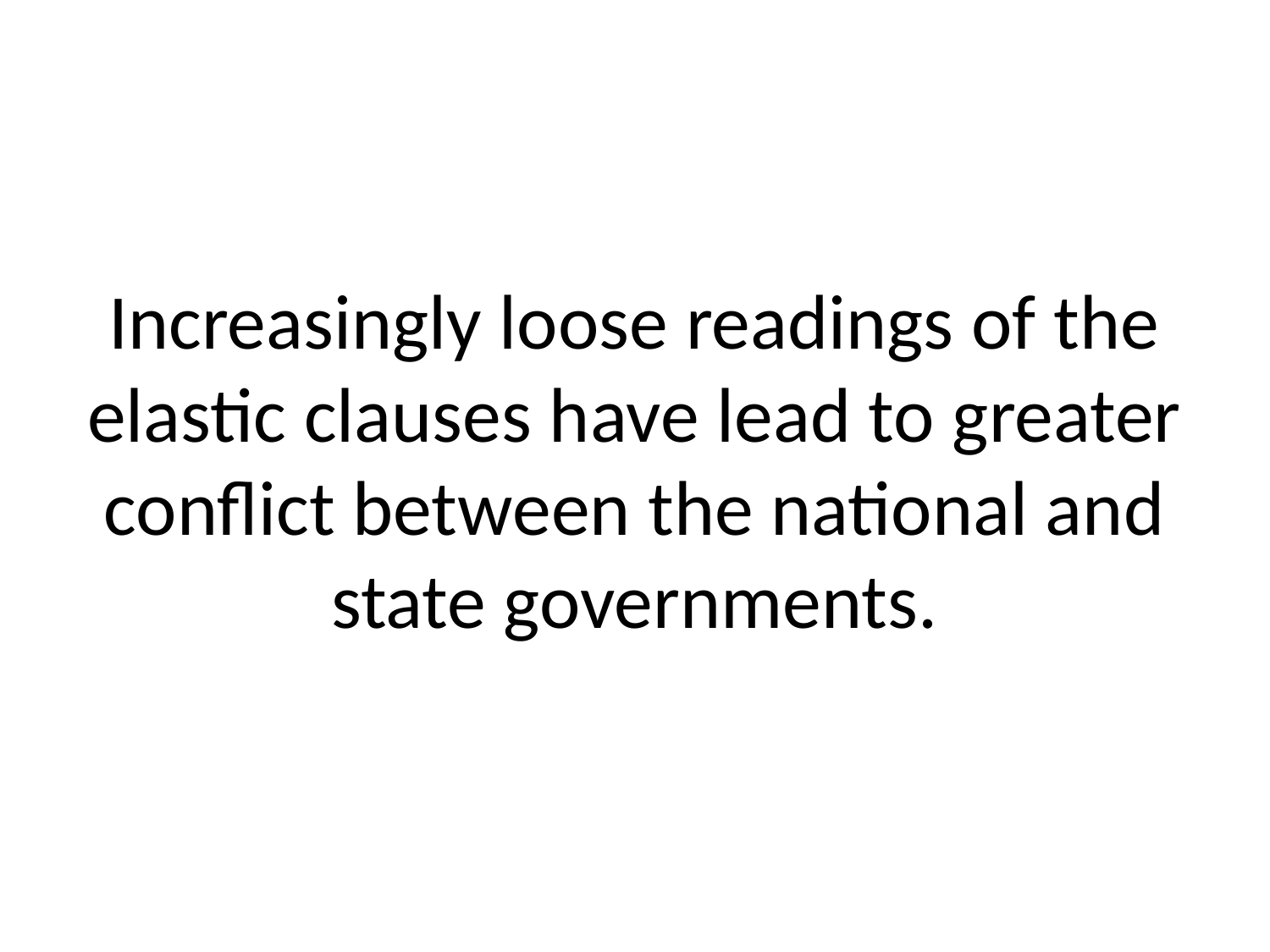

# Increasingly loose readings of the elastic clauses have lead to greater conflict between the national and state governments.